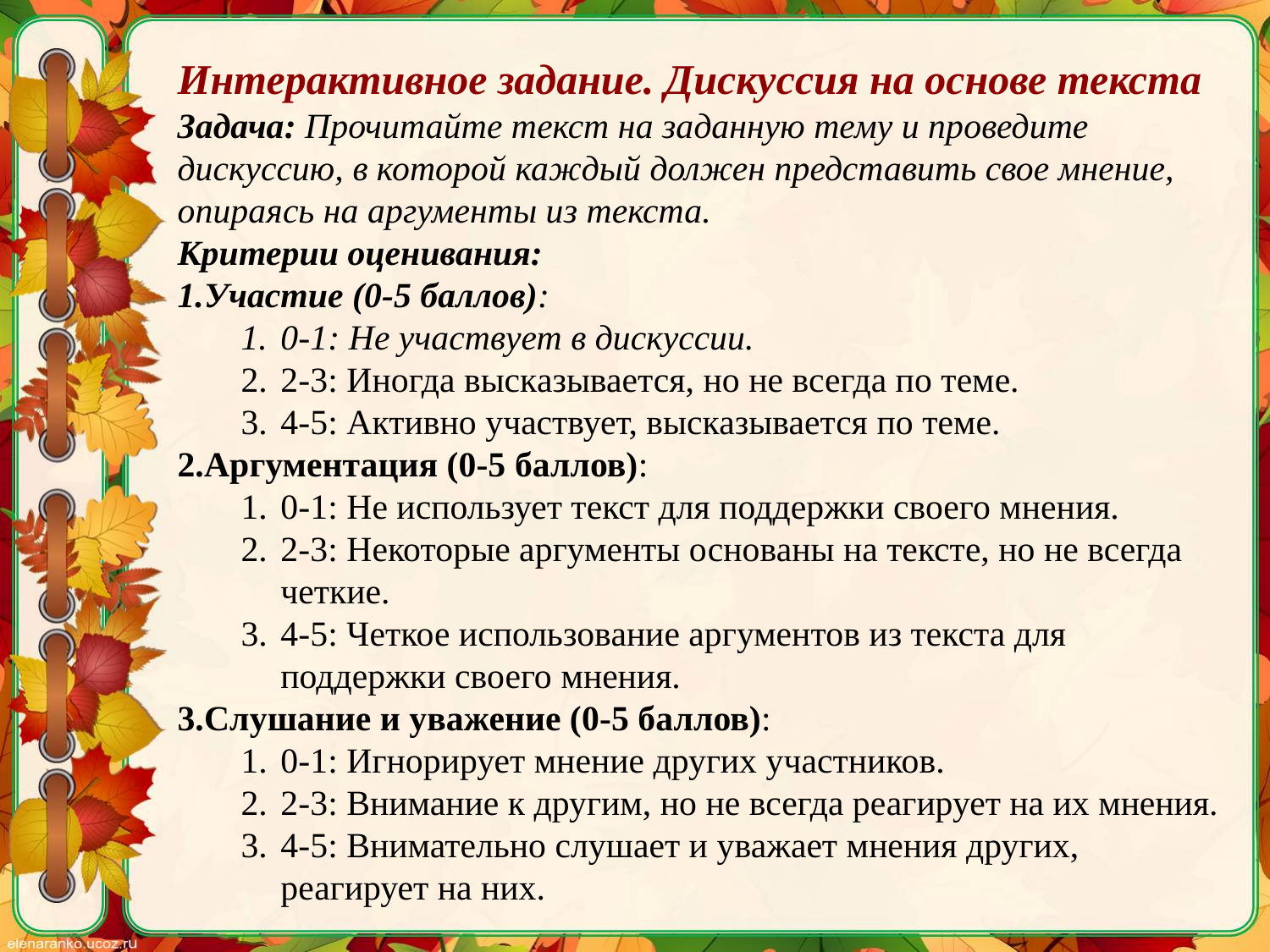

Интерактивное задание. Дискуссия на основе текста
Задача: Прочитайте текст на заданную тему и проведите дискуссию, в которой каждый должен представить свое мнение, опираясь на аргументы из текста.
Критерии оценивания:
Участие (0-5 баллов):
0-1: Не участвует в дискуссии.
2-3: Иногда высказывается, но не всегда по теме.
4-5: Активно участвует, высказывается по теме.
Аргументация (0-5 баллов):
0-1: Не использует текст для поддержки своего мнения.
2-3: Некоторые аргументы основаны на тексте, но не всегда четкие.
4-5: Четкое использование аргументов из текста для поддержки своего мнения.
Слушание и уважение (0-5 баллов):
0-1: Игнорирует мнение других участников.
2-3: Внимание к другим, но не всегда реагирует на их мнения.
4-5: Внимательно слушает и уважает мнения других, реагирует на них.